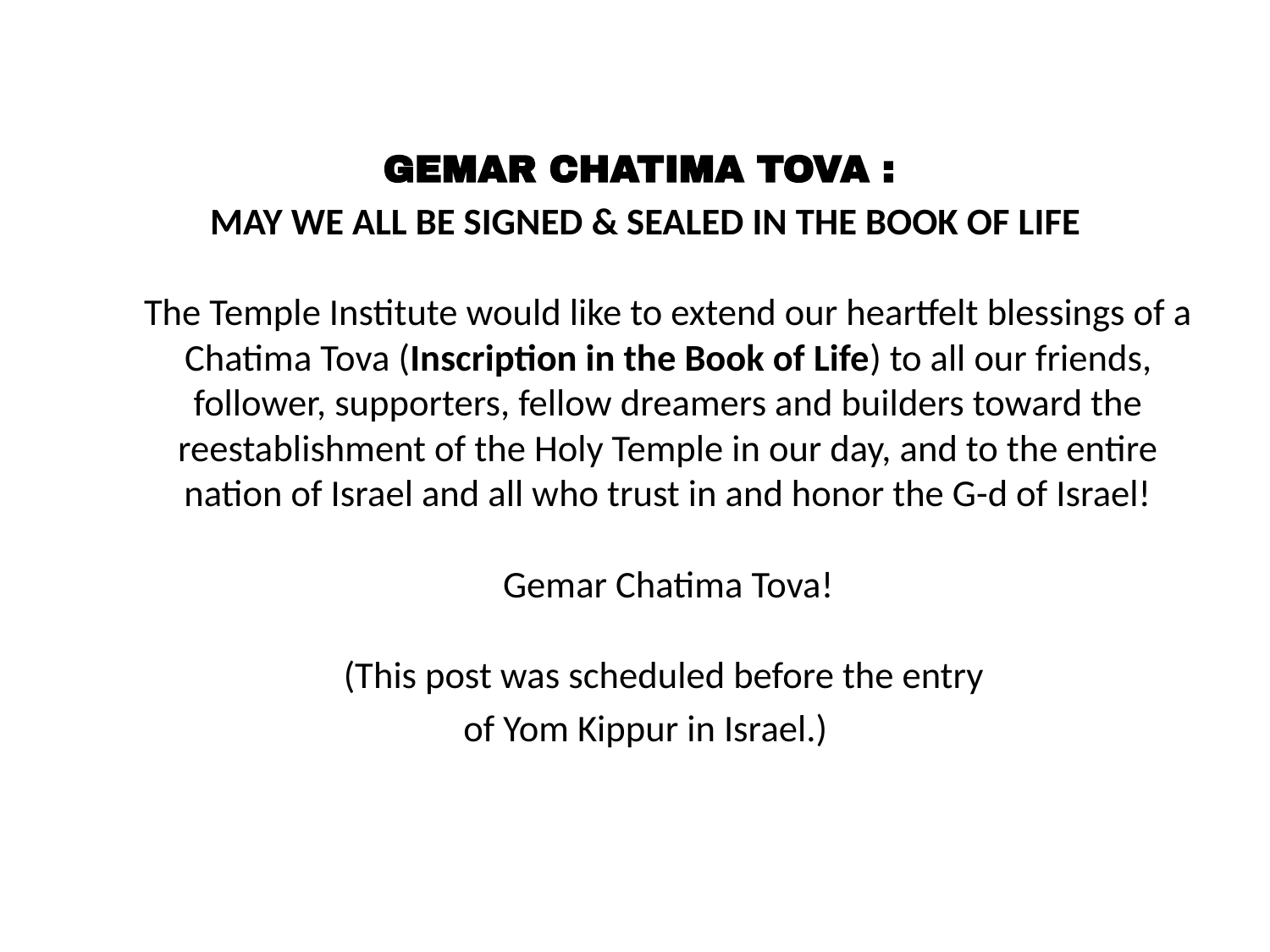

GEMAR CHATIMA TOVA :
MAY WE ALL BE SIGNED & SEALED IN THE BOOK OF LIFE
The Temple Institute would like to extend our heartfelt blessings of a Chatima Tova (Inscription in the Book of Life) to all our friends, follower, supporters, fellow dreamers and builders toward the reestablishment of the Holy Temple in our day, and to the entire nation of Israel and all who trust in and honor the G-d of Israel!
Gemar Chatima Tova!
(This post was scheduled before the entry
of Yom Kippur in Israel.)